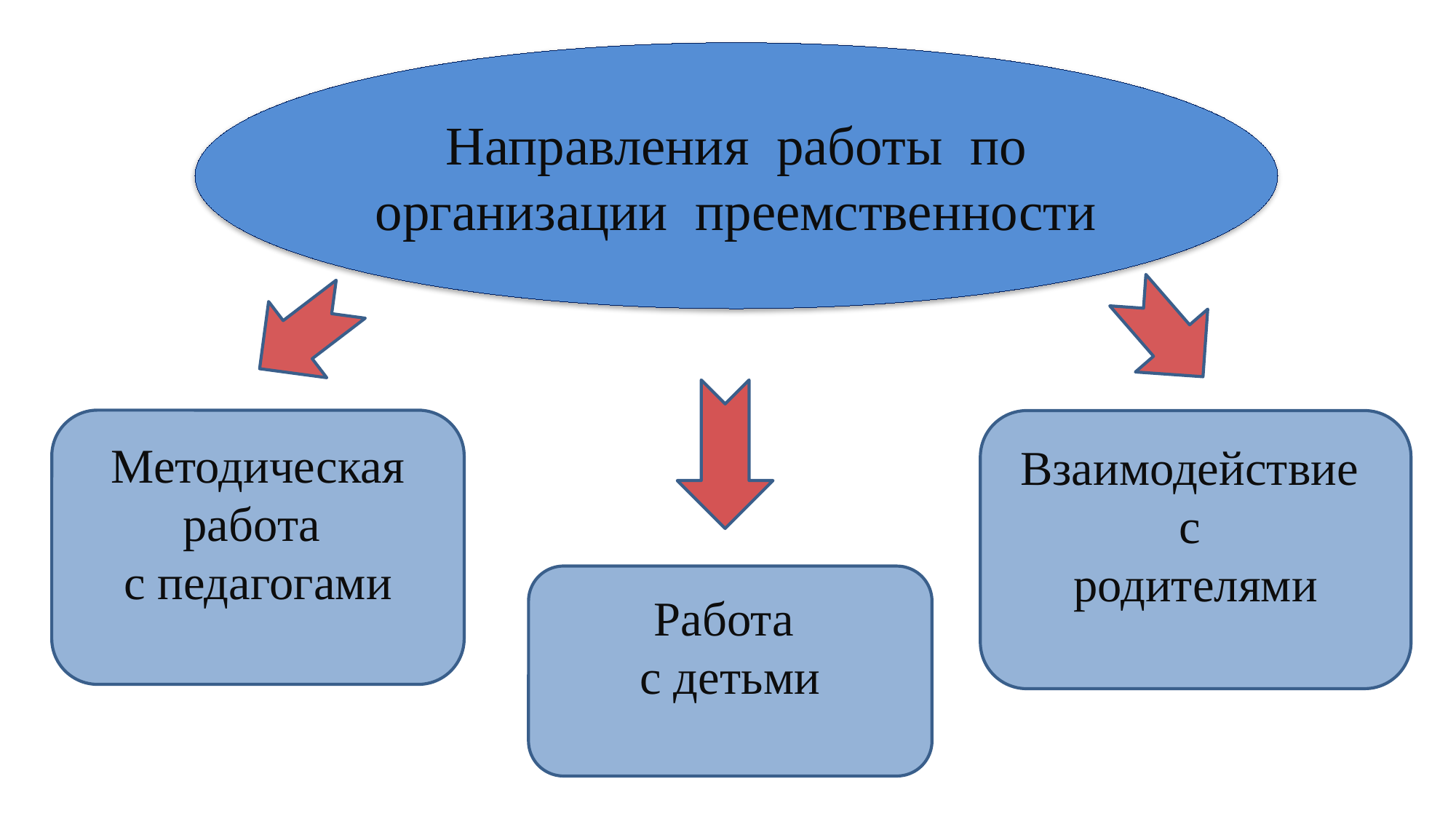

Направления  работы  по организации  преемственности

Методическая работа
с педагогами

Взаимодействие
с
родителями

Работа
с детьми